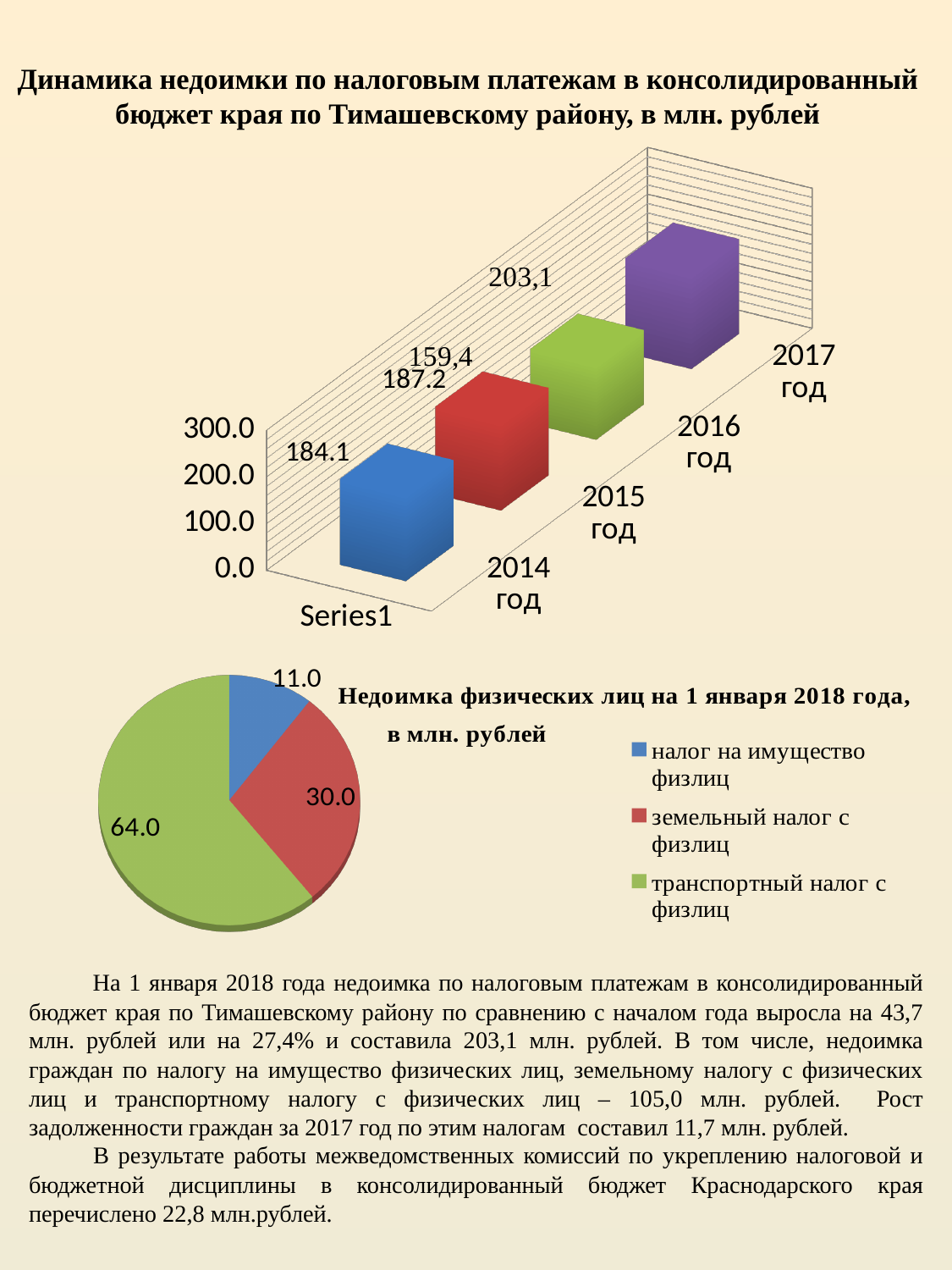

# Динамика недоимки по налоговым платежам в консолидированный бюджет края по Тимашевскому району, в млн. рублей

[unsupported chart]

[unsupported chart]

       На 1 января 2018 года недоимка по налоговым платежам в консолидированный бюджет края по Тимашевскому району по сравнению с началом года выросла на 43,7 млн. рублей или на 27,4% и составила 203,1 млн. рублей. В том числе, недоимка граждан по налогу на имущество физических лиц, земельному налогу с физических лиц и транспортному налогу с физических лиц – 105,0 млн. рублей.  Рост задолженности граждан за 2017 год по этим налогам  составил 11,7 млн. рублей.
       В результате работы межведомственных комиссий по укреплению налоговой и бюджетной дисциплины в консолидированный бюджет Краснодарского края перечислено 22,8 млн.рублей.